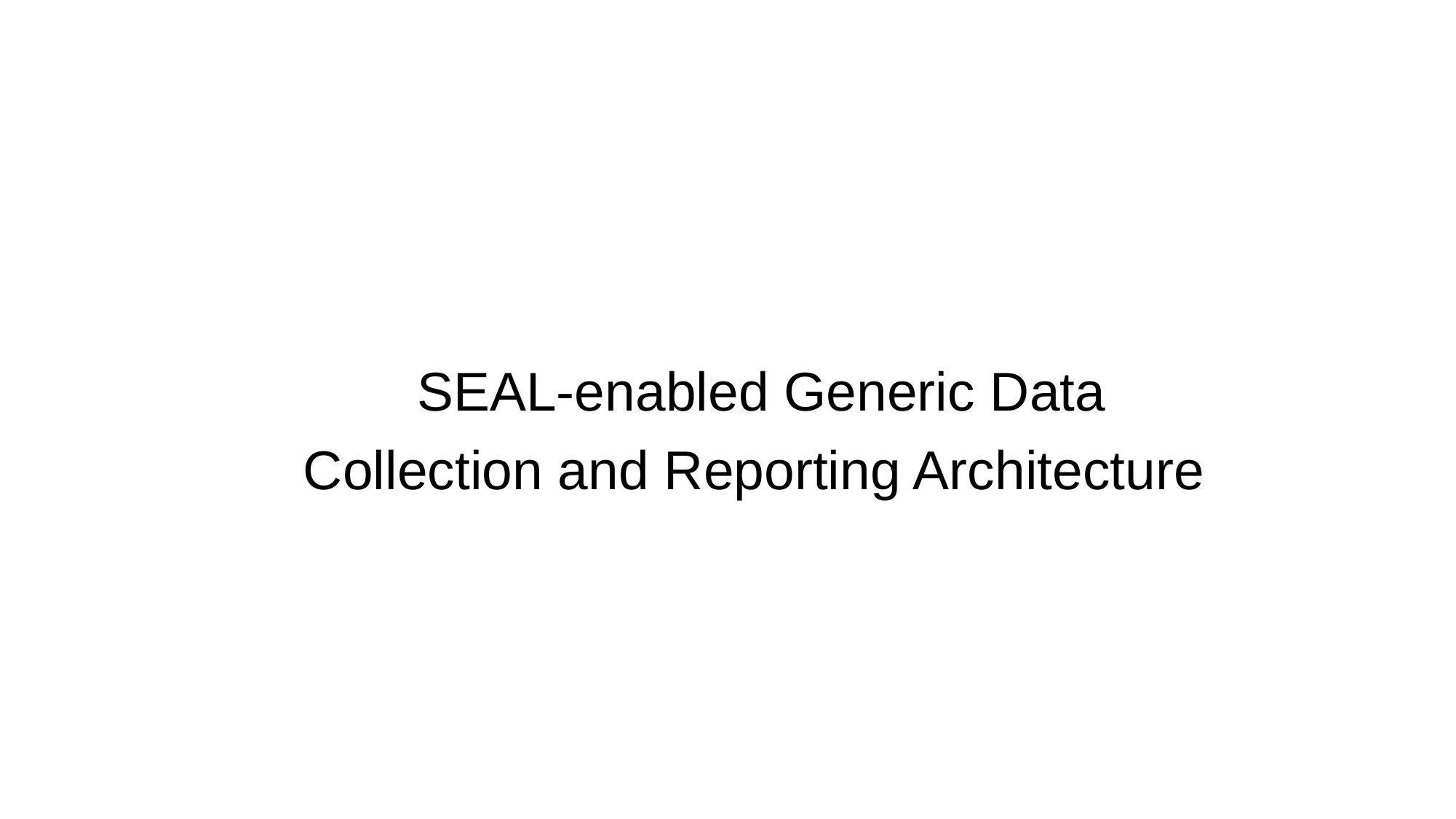

SEAL-enabled Generic Data
Collection and Reporting Architecture